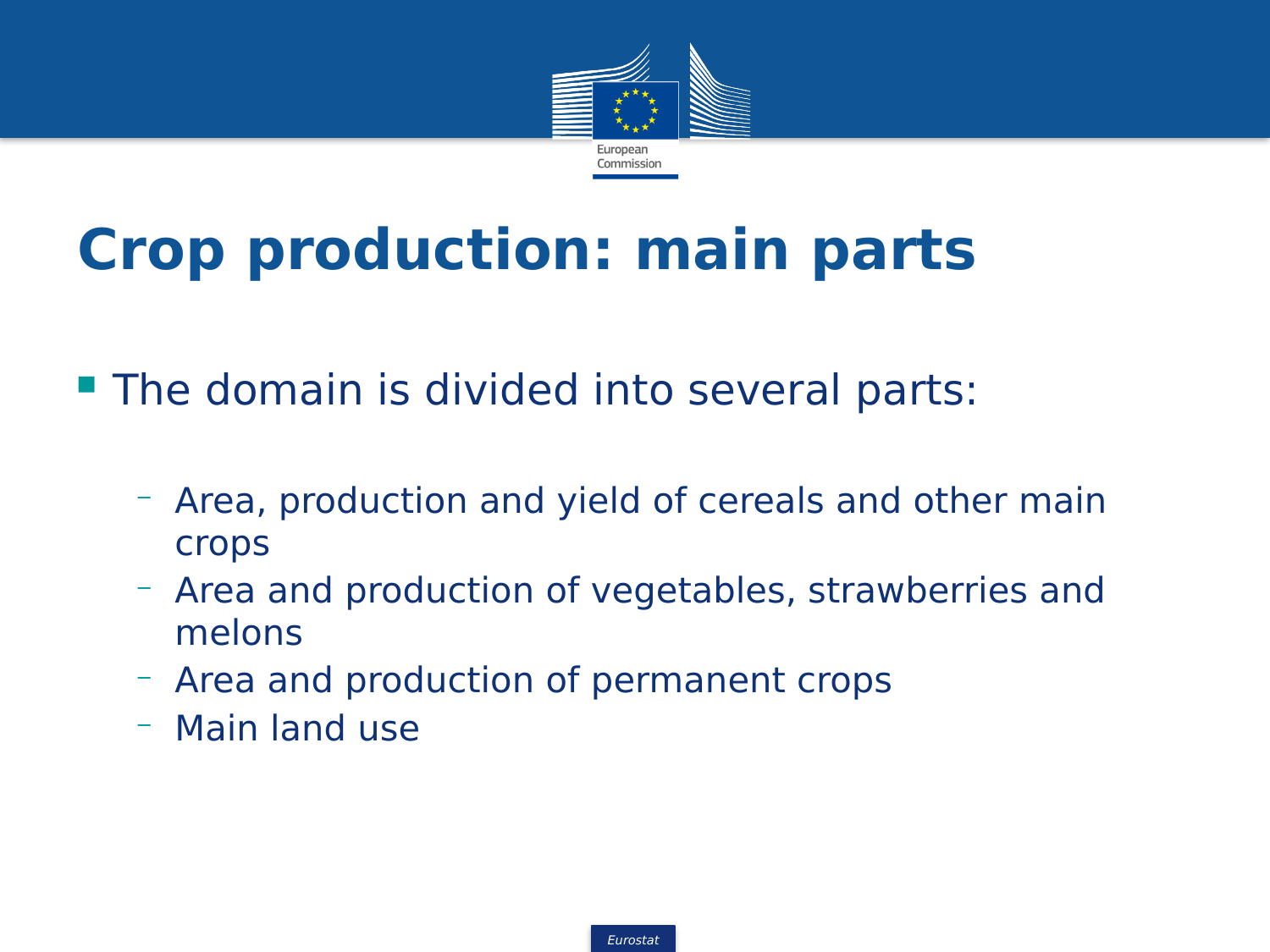

# Crop production: main parts
The domain is divided into several parts:

Area, production and yield of cereals and other main crops
Area and production of vegetables, strawberries and   melons
Area and production of permanent crops
Main land use